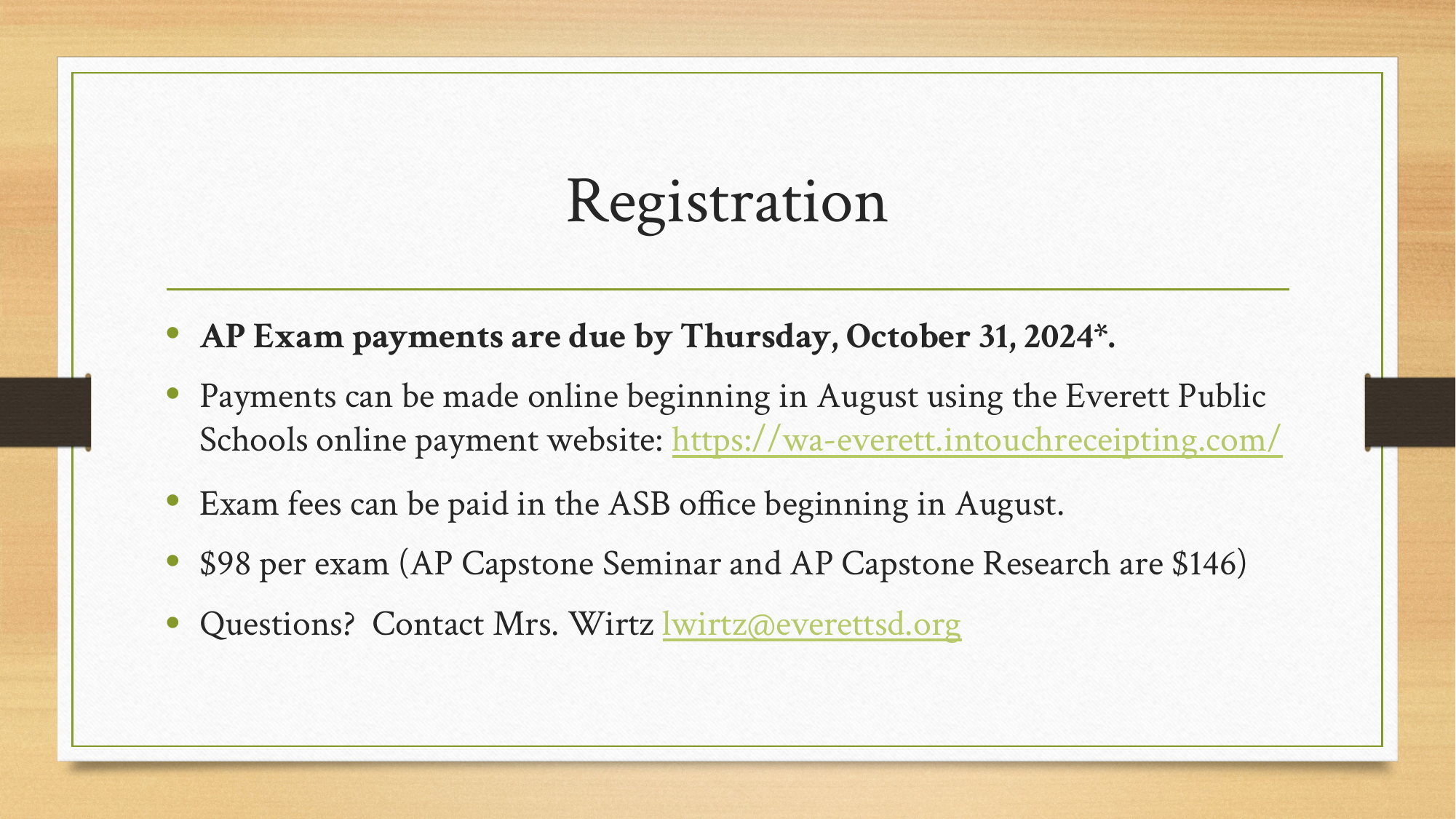

# Registration
AP Exam payments are due by Thursday, October 31, 2024*.
Payments can be made online beginning in August using the Everett Public Schools online payment website: https://wa-everett.intouchreceipting.com/
Exam fees can be paid in the ASB office beginning in August.
$98 per exam (AP Capstone Seminar and AP Capstone Research are $146)
Questions?  Contact Mrs. Wirtz lwirtz@everettsd.org